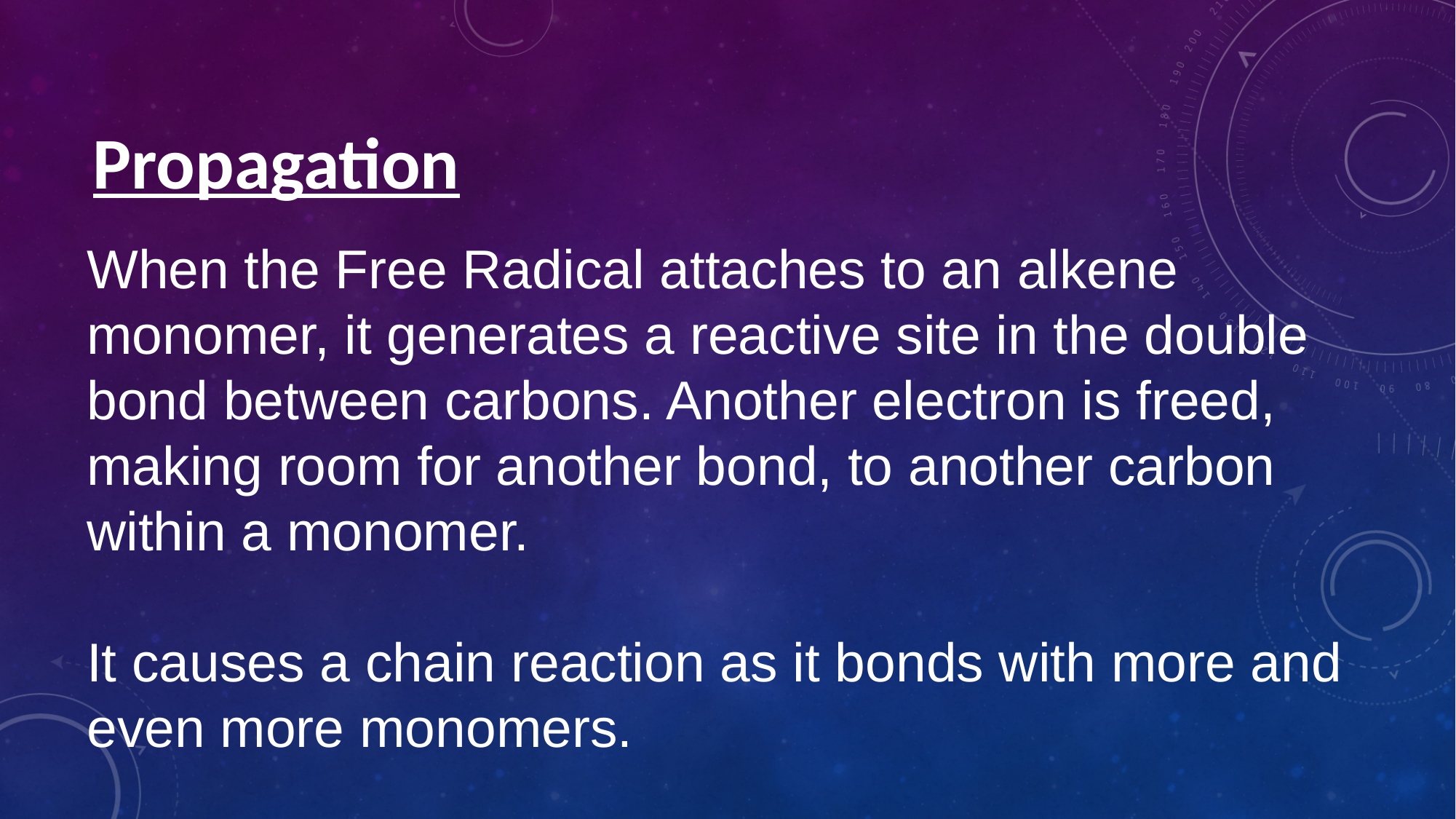

# Propagation
When the Free Radical attaches to an alkene monomer, it generates a reactive site in the double bond between carbons. Another electron is freed, making room for another bond, to another carbon within a monomer.

It causes a chain reaction as it bonds with more and even more monomers.